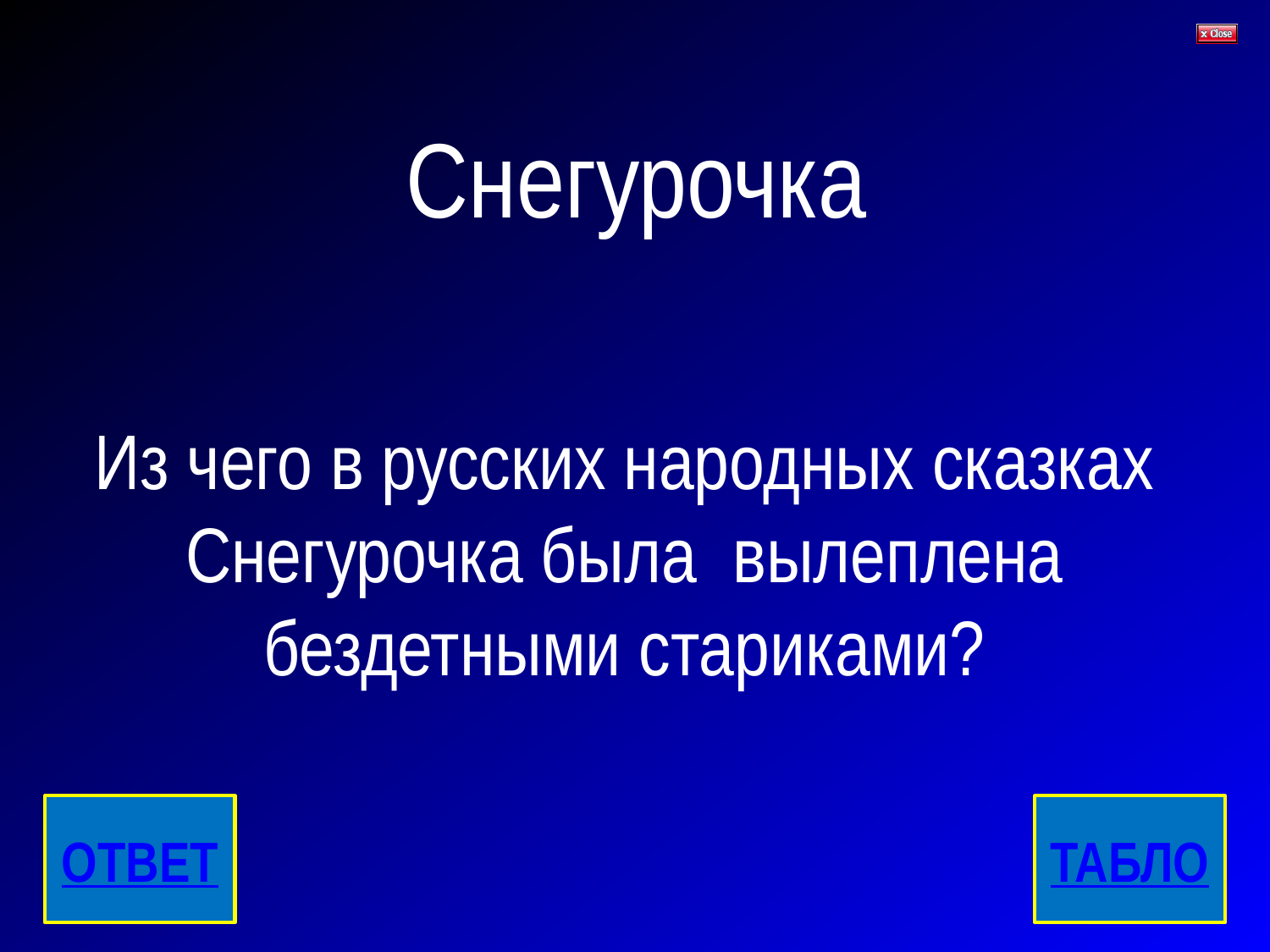

# Снегурочка

Из чего в русских народных сказках Снегурочка была  вылеплена бездетными стариками?
ОТВЕТ
ТАБЛО